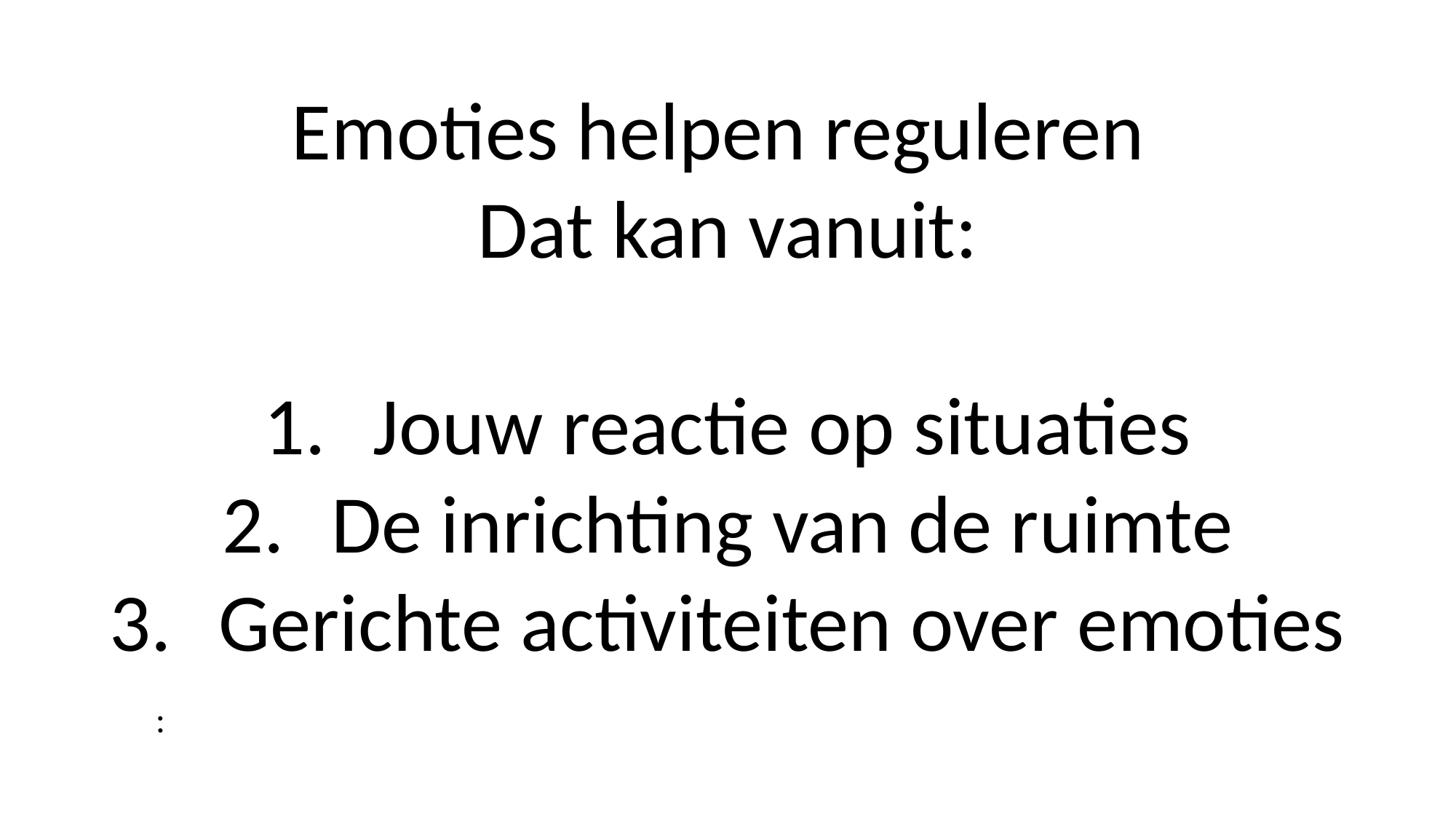

Emoties helpen reguleren
Dat kan vanuit:

Jouw reactie op situaties
De inrichting van de ruimte
Gerichte activiteiten over emoties

: